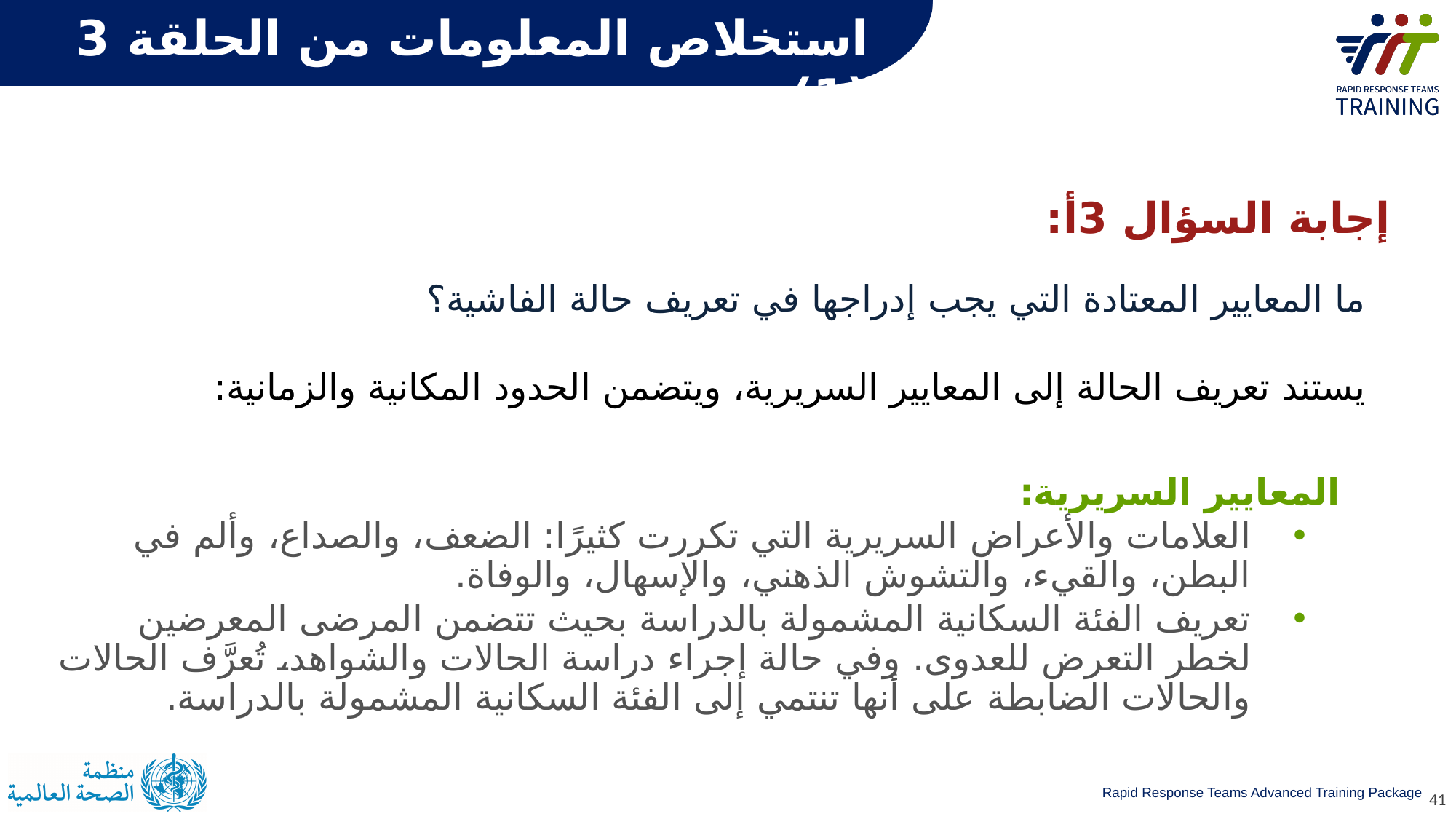

استخلاص المعلومات من الحلقة 3 (1)
إجابة السؤال 3أ:
ما المعايير المعتادة التي يجب إدراجها في تعريف حالة الفاشية؟

يستند تعريف الحالة إلى المعايير السريرية، ويتضمن الحدود المكانية والزمانية:

المعايير السريرية:
العلامات والأعراض السريرية التي تكررت كثيرًا: الضعف، والصداع، وألم في البطن، والقيء، والتشوش الذهني، والإسهال، والوفاة.
تعريف الفئة السكانية المشمولة بالدراسة بحيث تتضمن المرضى المعرضين لخطر التعرض للعدوى. وفي حالة إجراء دراسة الحالات والشواهد، تُعرَّف الحالات والحالات الضابطة على أنها تنتمي إلى الفئة السكانية المشمولة بالدراسة.